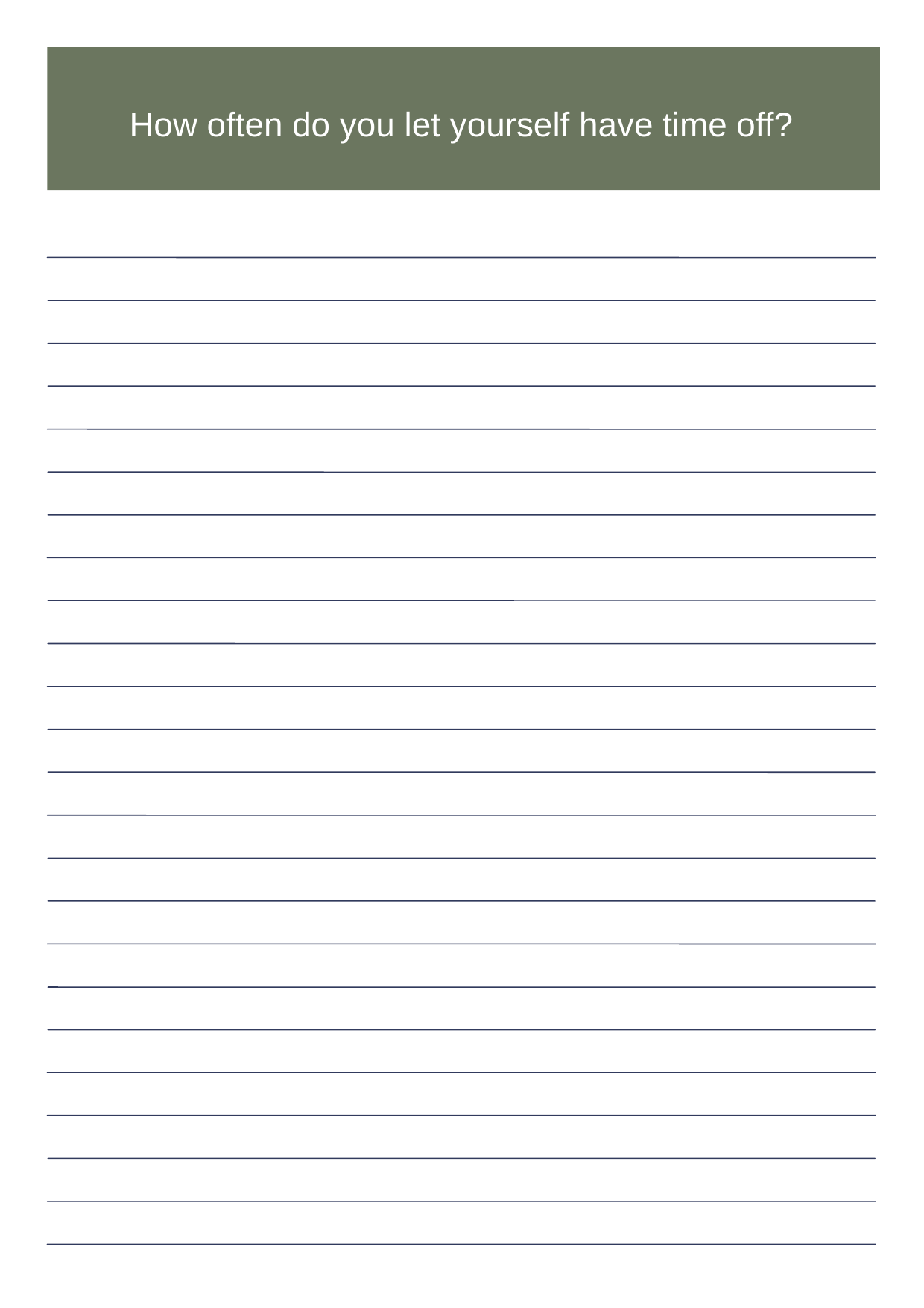

How often do you let yourself have time off?